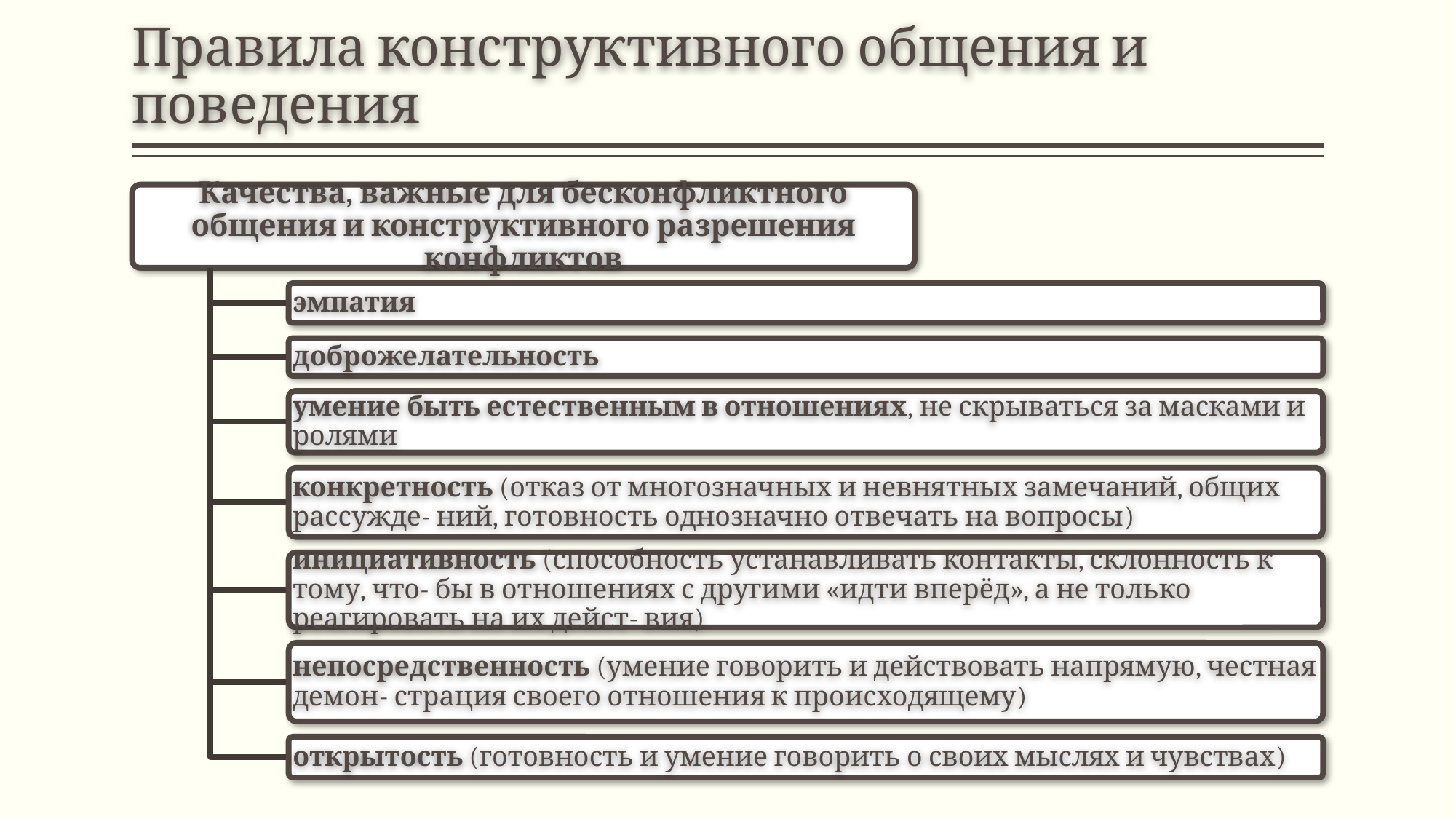

# Правила конструктивного общения и поведения

Качества, важные для бесконфликтного общения и конструктивного разрешения конфликтов

эмпатия

доброжелательность

умение быть естественным в отношениях, не скрываться за масками и ролями

конкретность (отказ от многозначных и невнятных замечаний, общих рассужде- ний, готовность однозначно отвечать на вопросы)

инициативность (способность устанавливать контакты, склонность к тому, что- бы в отношениях с другими «идти вперёд», а не только реагировать на их дейст- вия)

непосредственность (умение говорить и действовать напрямую, честная демон- страция своего отношения к происходящему)

открытость (готовность и умение говорить о своих мыслях и чувствах)